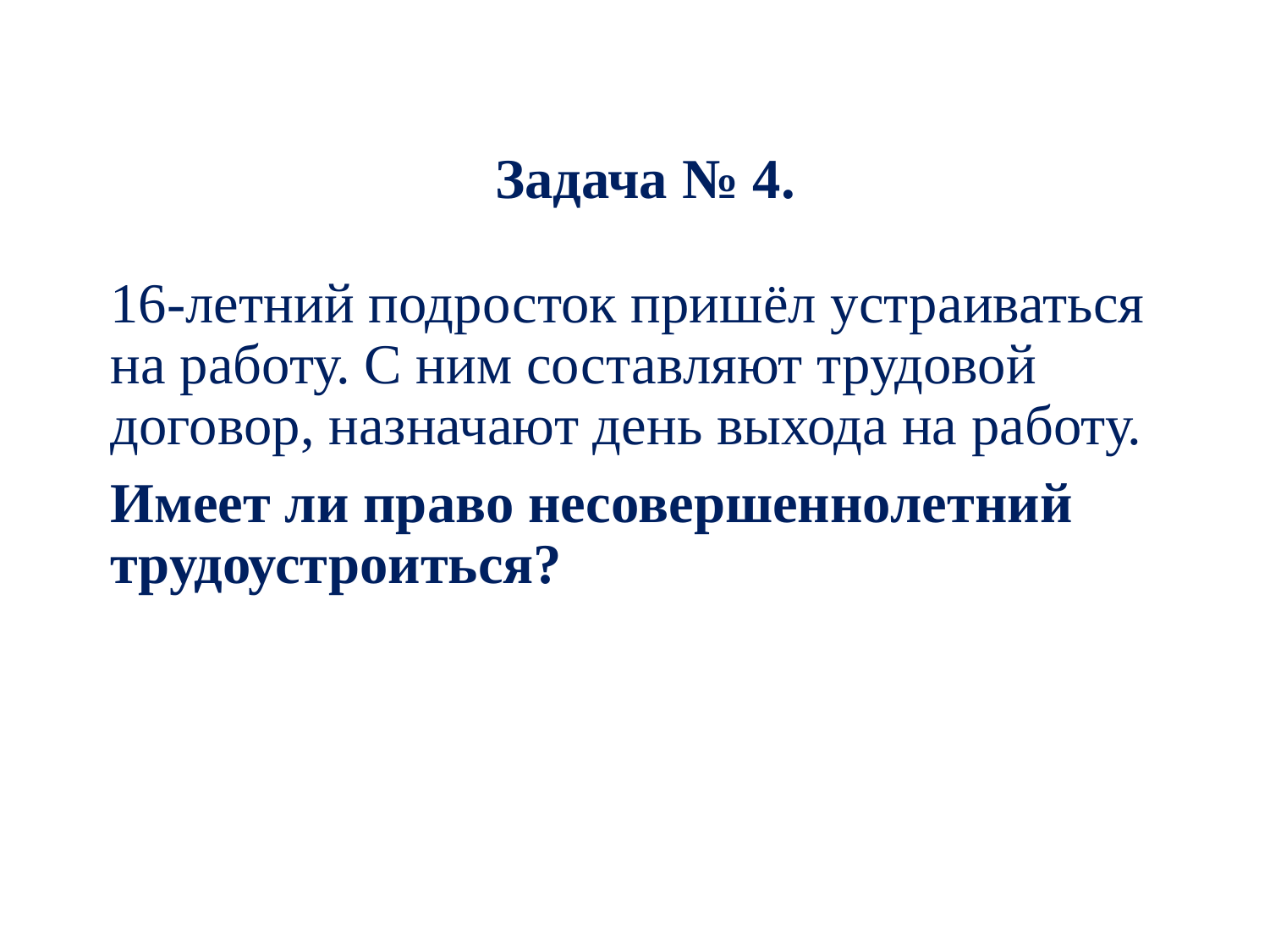

Задача № 4.
16-летний подросток пришёл устраиваться на работу. С ним составляют трудовой договор, назначают день выхода на работу.
Имеет ли право несовершеннолетний трудоустроиться?